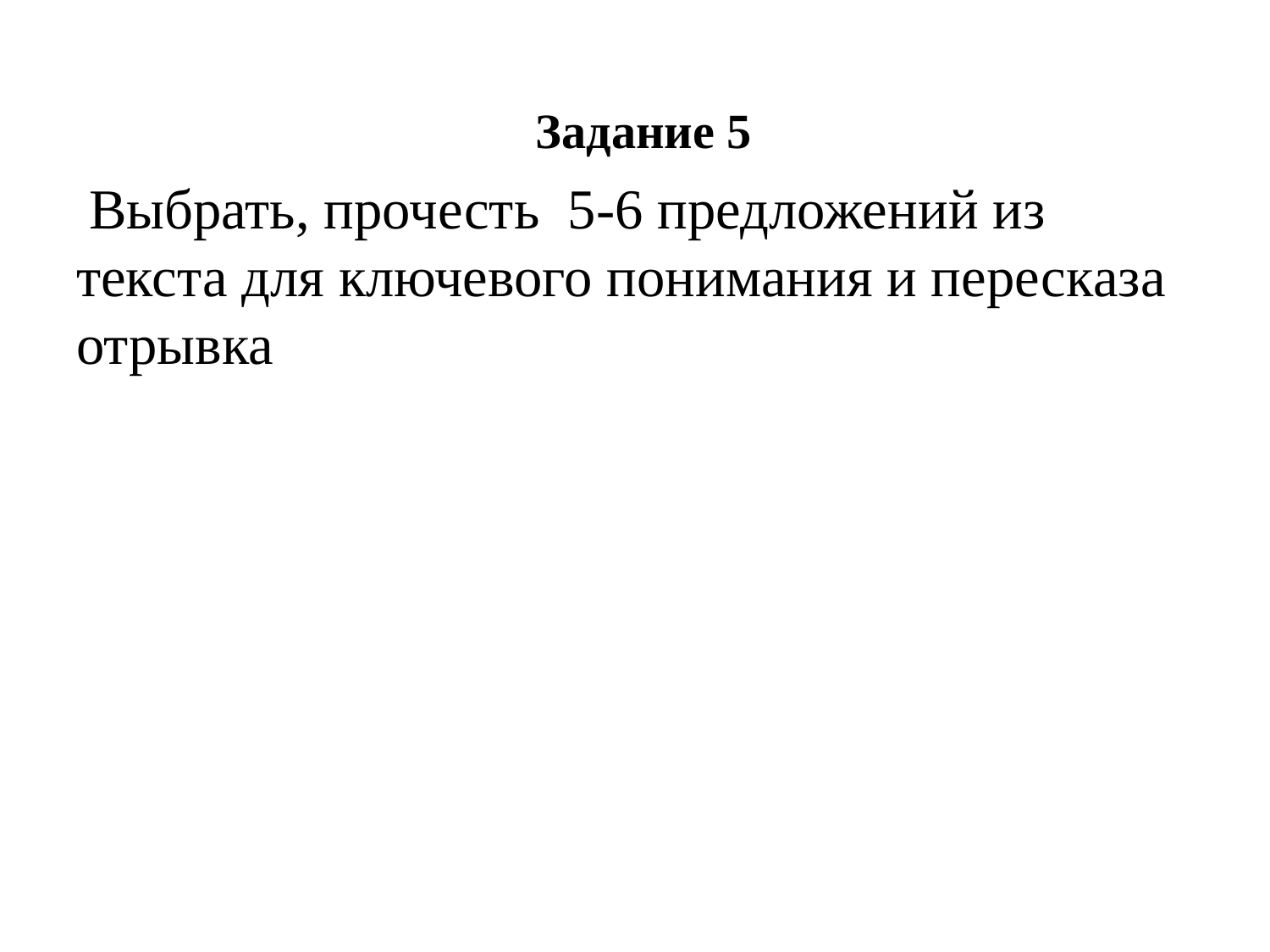

# Задание 5
 Выбрать, прочесть  5-6 предложений из текста для ключевого понимания и пересказа отрывка